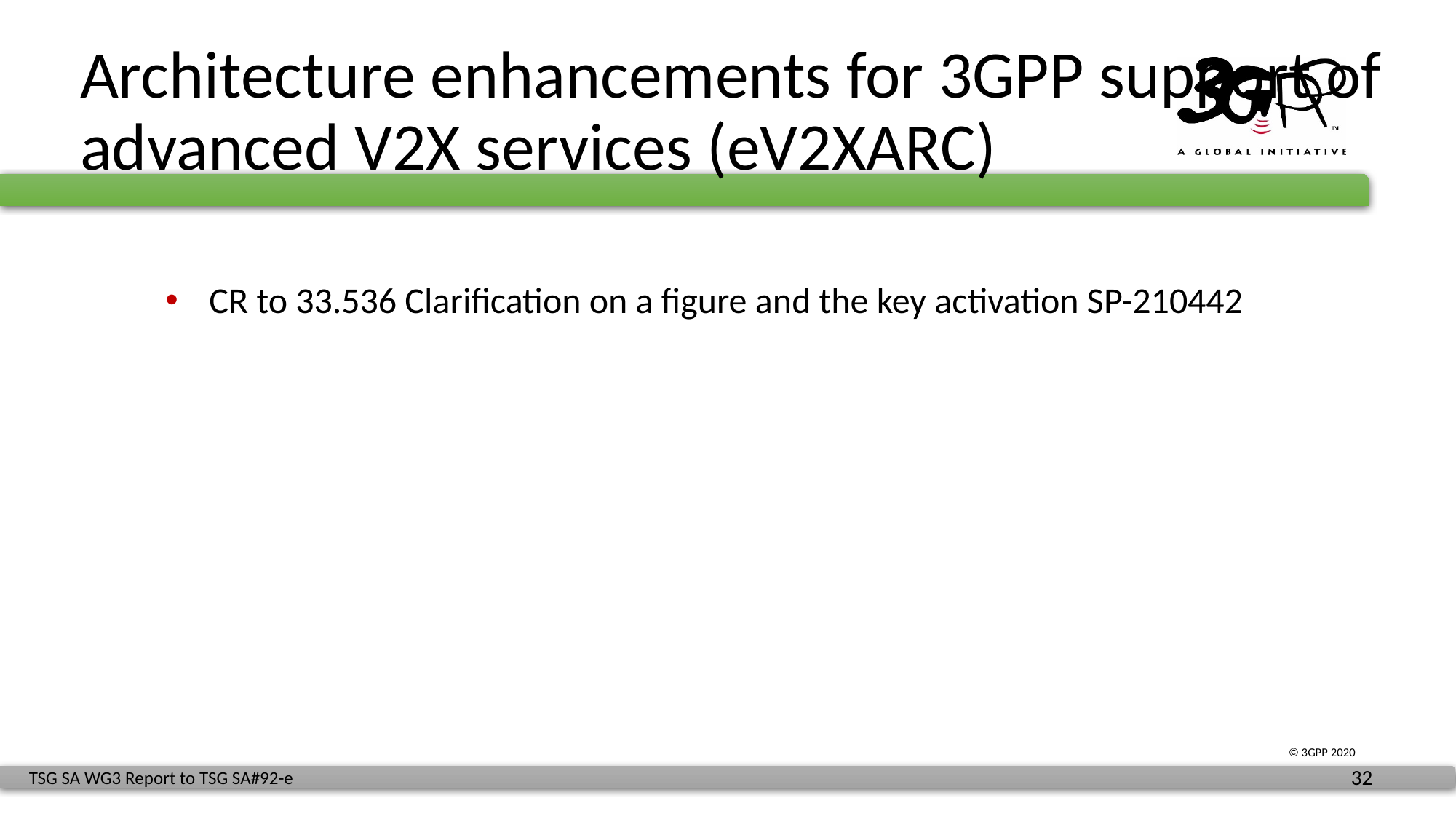

# Architecture enhancements for 3GPP support of advanced V2X services (eV2XARC)

  CR to 33.536 Clarification on a figure and the key activation SP-210442